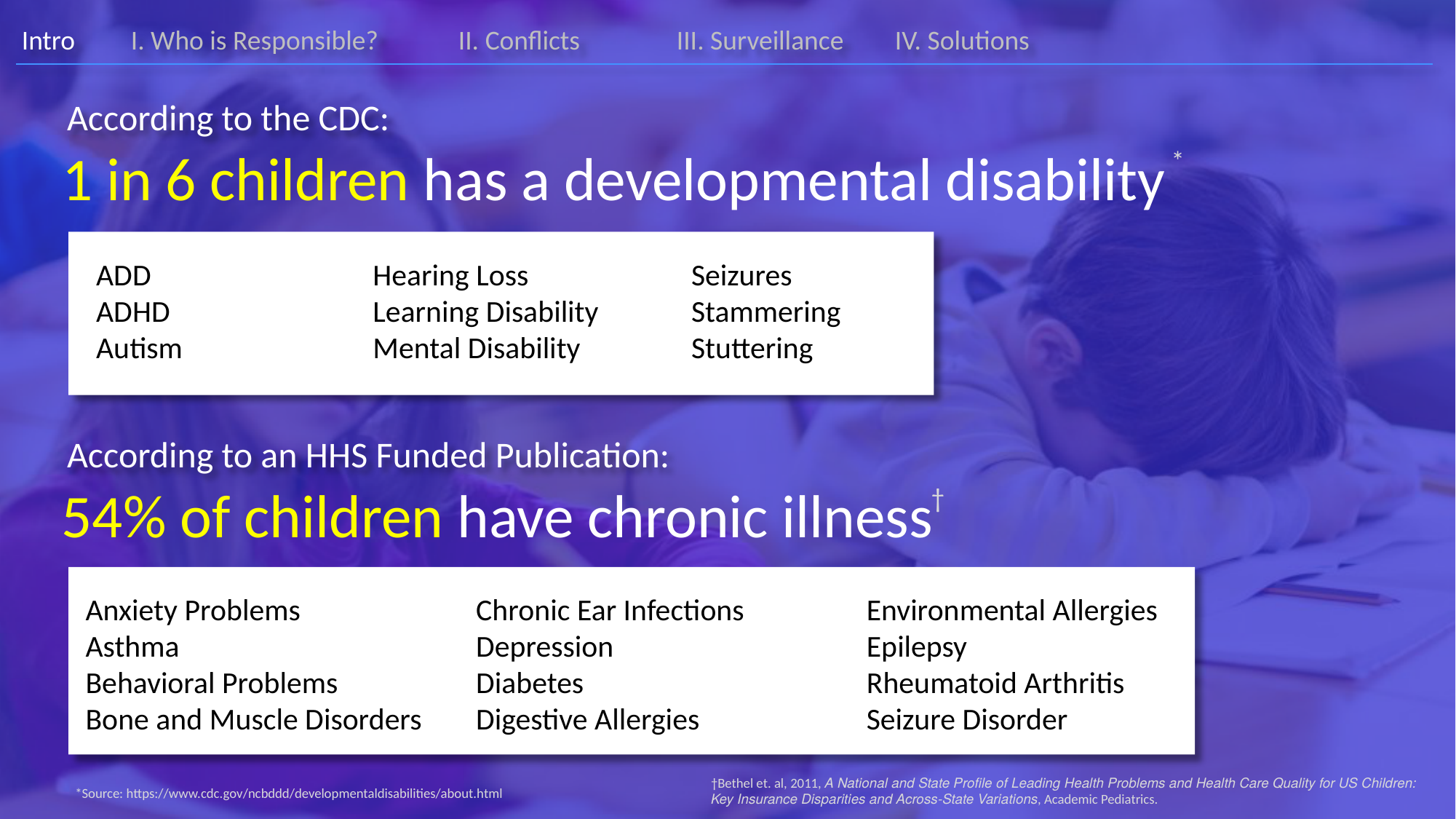

9
According to the CDC:
1 in 6 children has a developmental disability
*

ADD
ADHD
Autism
Hearing Loss
Learning Disability
Mental Disability
      Seizures
      Stammering
      Stuttering
According to an HHS Funded Publication:
54% of children have chronic illness
†

Anxiety Problems
Asthma
Behavioral Problems
Bone and Muscle Disorders
Chronic Ear Infections
Depression
Diabetes
Digestive Allergies
Environmental Allergies
Epilepsy
Rheumatoid Arthritis
Seizure Disorder
†Bethel et. al, 2011, A National and State Profile of Leading Health Problems and Health Care Quality for US Children: Key Insurance Disparities and Across-State Variations, Academic Pediatrics.
*Source: https://www.cdc.gov/ncbddd/developmentaldisabilities/about.html